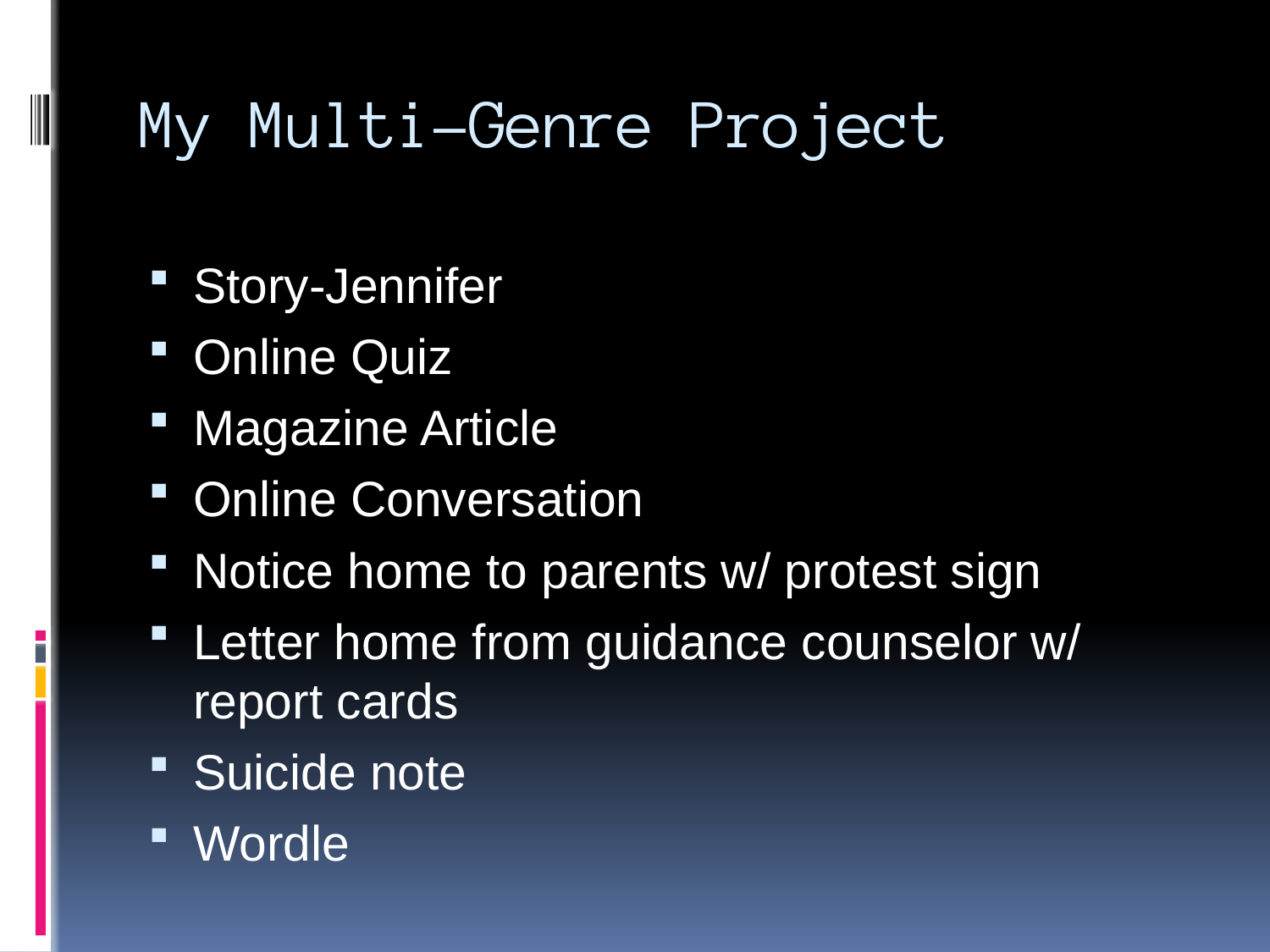

# My Multi-Genre Project
Story-Jennifer
Online Quiz
Magazine Article
Online Conversation
Notice home to parents w/ protest sign
Letter home from guidance counselor w/ report cards
Suicide note
Wordle